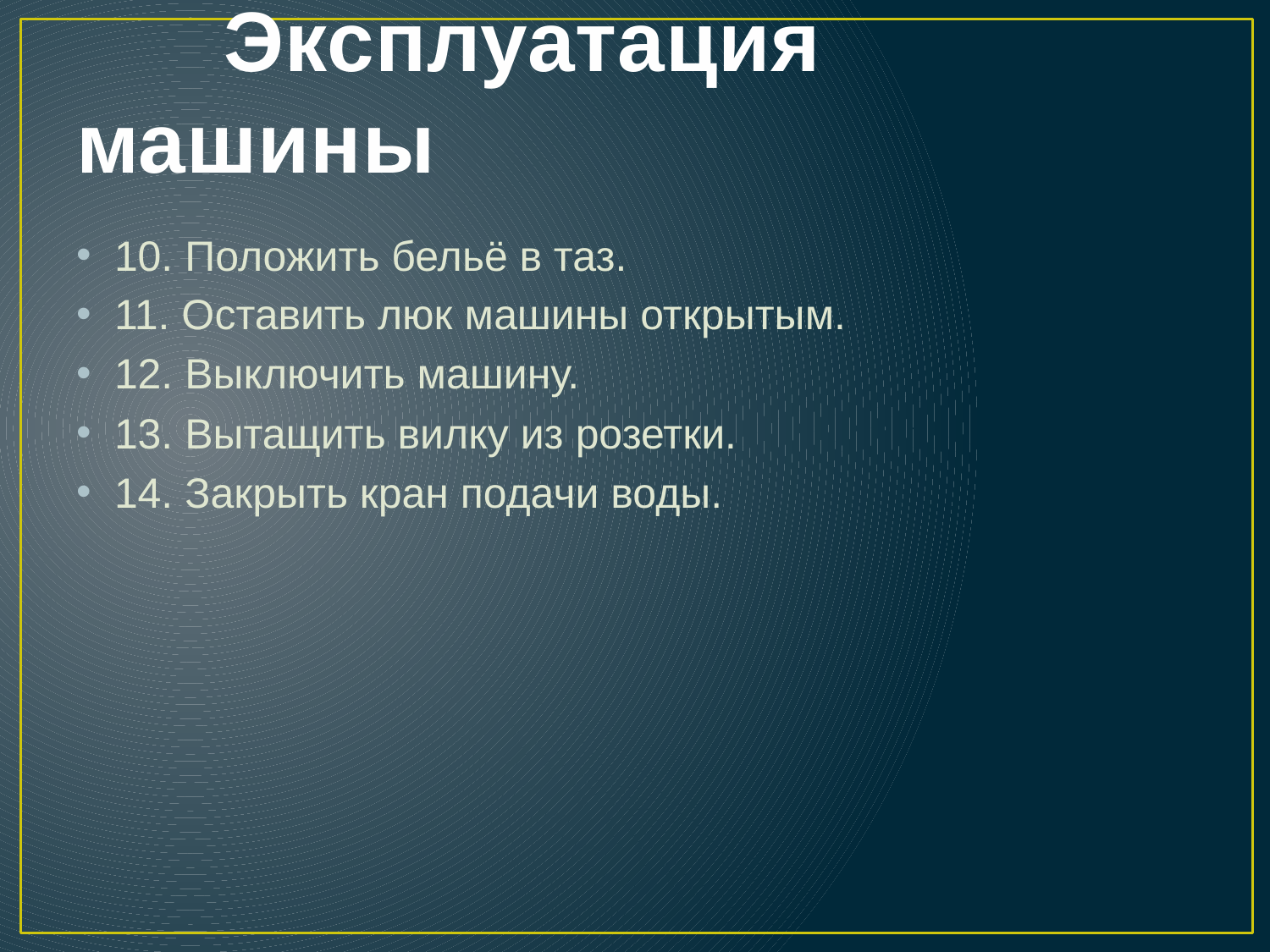

# Эксплуатация машины
10. Положить бельё в таз.
11. Оставить люк машины открытым.
12. Выключить машину.
13. Вытащить вилку из розетки.
14. Закрыть кран подачи воды.